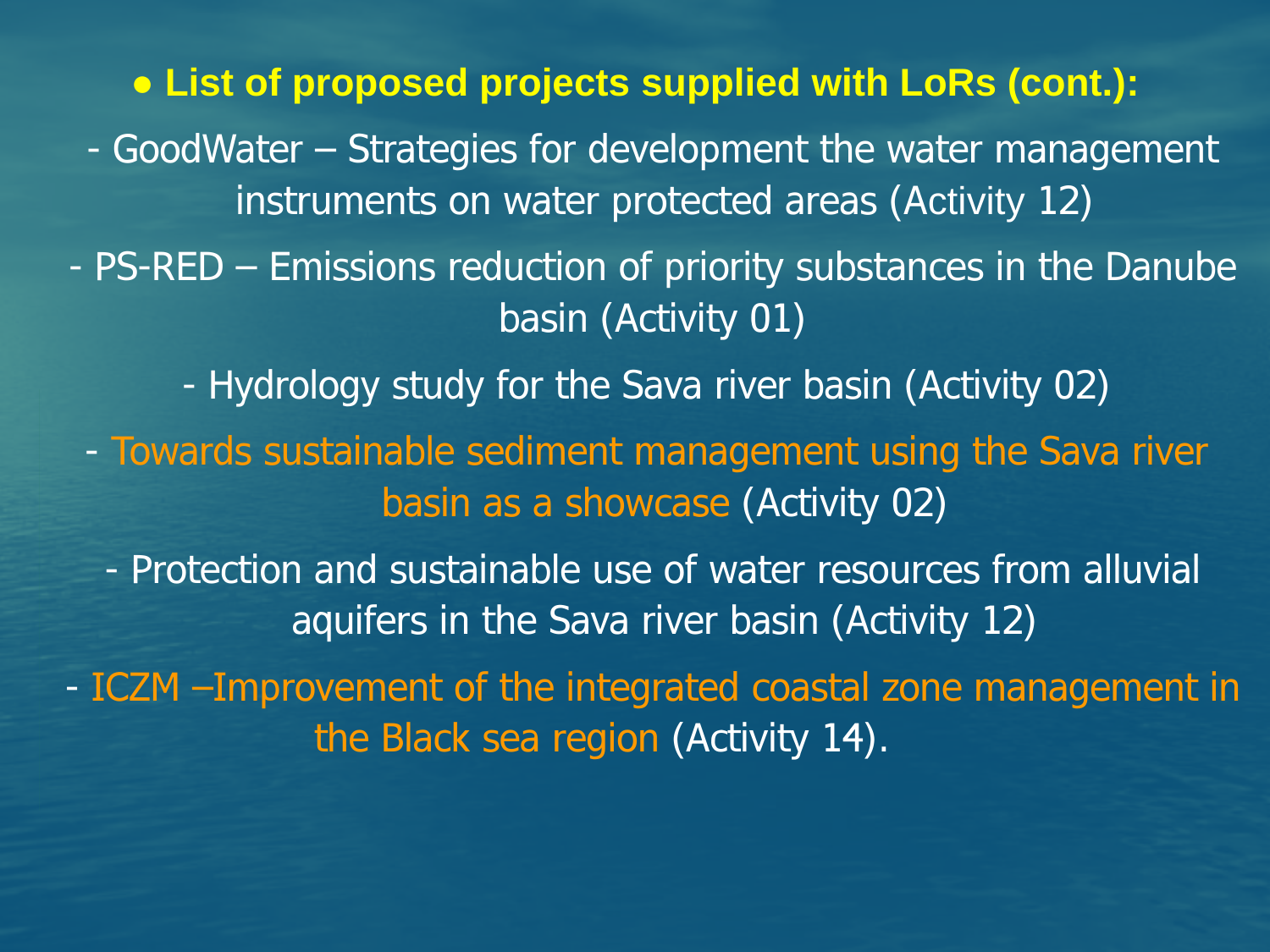

● List of proposed projects supplied with LoRs (cont.):
   - GoodWater – Strategies for development the water management
     instruments on water protected areas (Activity 12)
   - PS-RED – Emissions reduction of priority substances in the Danube
     basin (Activity 01)
   - Hydrology study for the Sava river basin (Activity 02)
   - Towards sustainable sediment management using the Sava river
     basin as a showcase (Activity 02)
   - Protection and sustainable use of water resources from alluvial
     aquifers in the Sava river basin (Activity 12)
   - ICZM –Improvement of the integrated coastal zone management in
     the Black sea region (Activity 14).